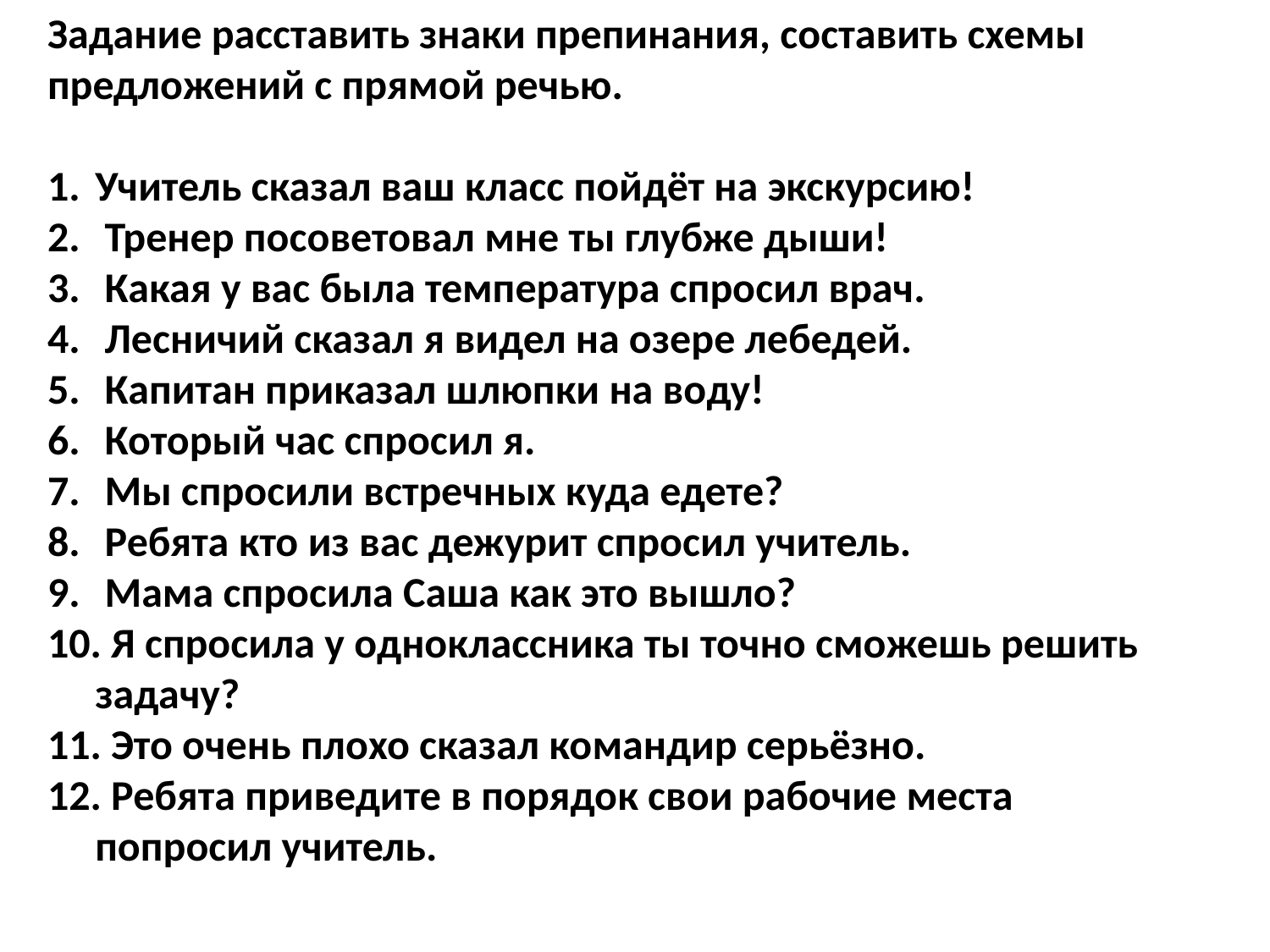

Задание расставить знаки препинания, составить схемы предложений с прямой речью.

Учитель сказал ваш класс пойдёт на экскурсию!
 Тренер посоветовал мне ты глубже дыши!
 Какая у вас была температура спросил врач.
 Лесничий сказал я видел на озере лебедей.
 Капитан приказал шлюпки на воду!
 Который час спросил я.
 Мы спросили встречных куда едете?
 Ребята кто из вас дежурит спросил учитель.
 Мама спросила Саша как это вышло?
 Я спросила у одноклассника ты точно сможешь решить задачу?
 Это очень плохо сказал командир серьёзно.
 Ребята приведите в порядок свои рабочие места попросил учитель.